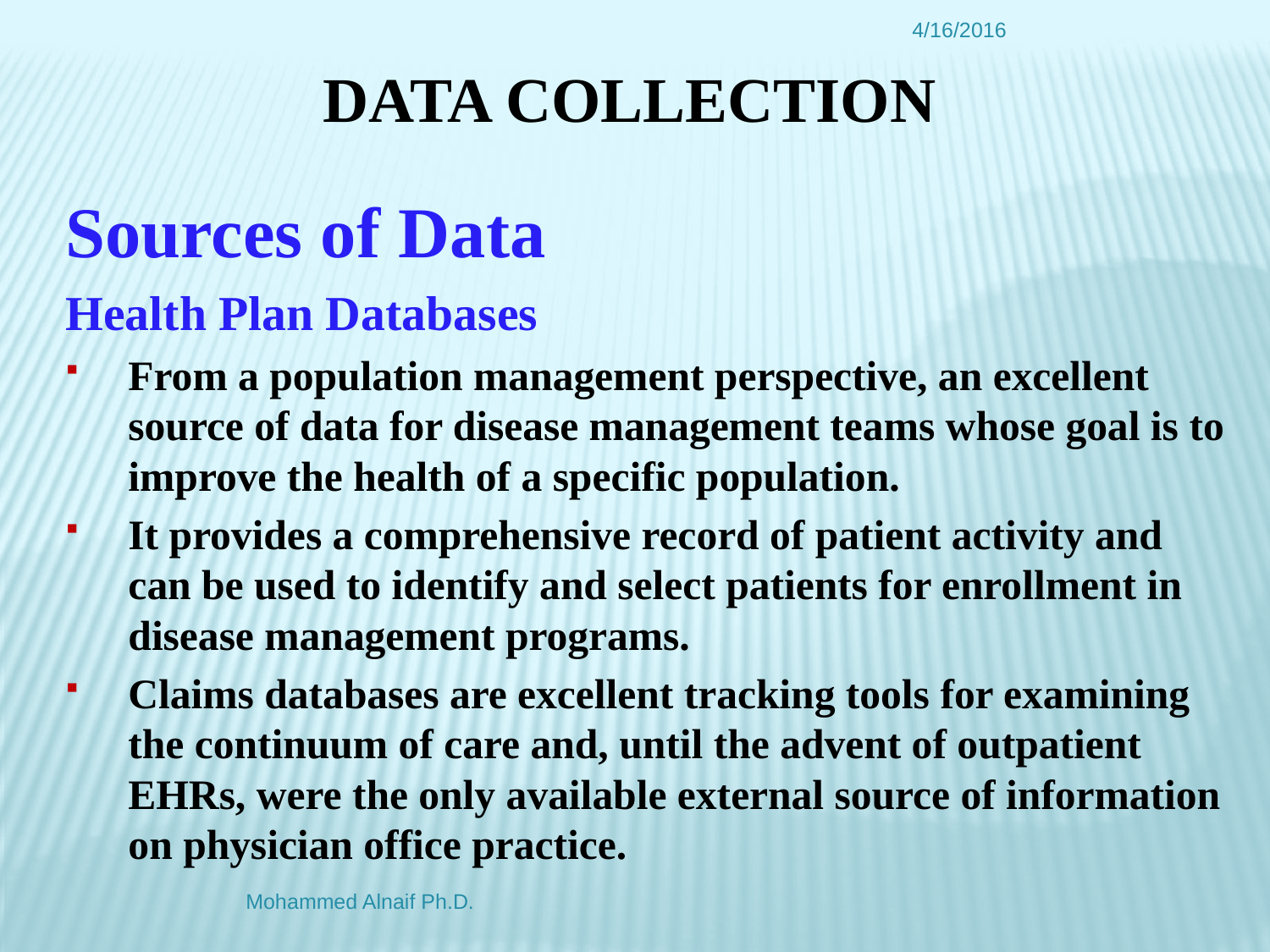

4/16/2016
# Data Collection
Sources of Data
Health Plan Databases
From a population management perspective, an excellent source of data for disease management teams whose goal is to improve the health of a specific population.
It provides a comprehensive record of patient activity and can be used to identify and select patients for enrollment in disease management programs.
Claims databases are excellent tracking tools for examining the continuum of care and, until the advent of outpatient EHRs, were the only available external source of information on physician office practice.
Mohammed Alnaif Ph.D.
54